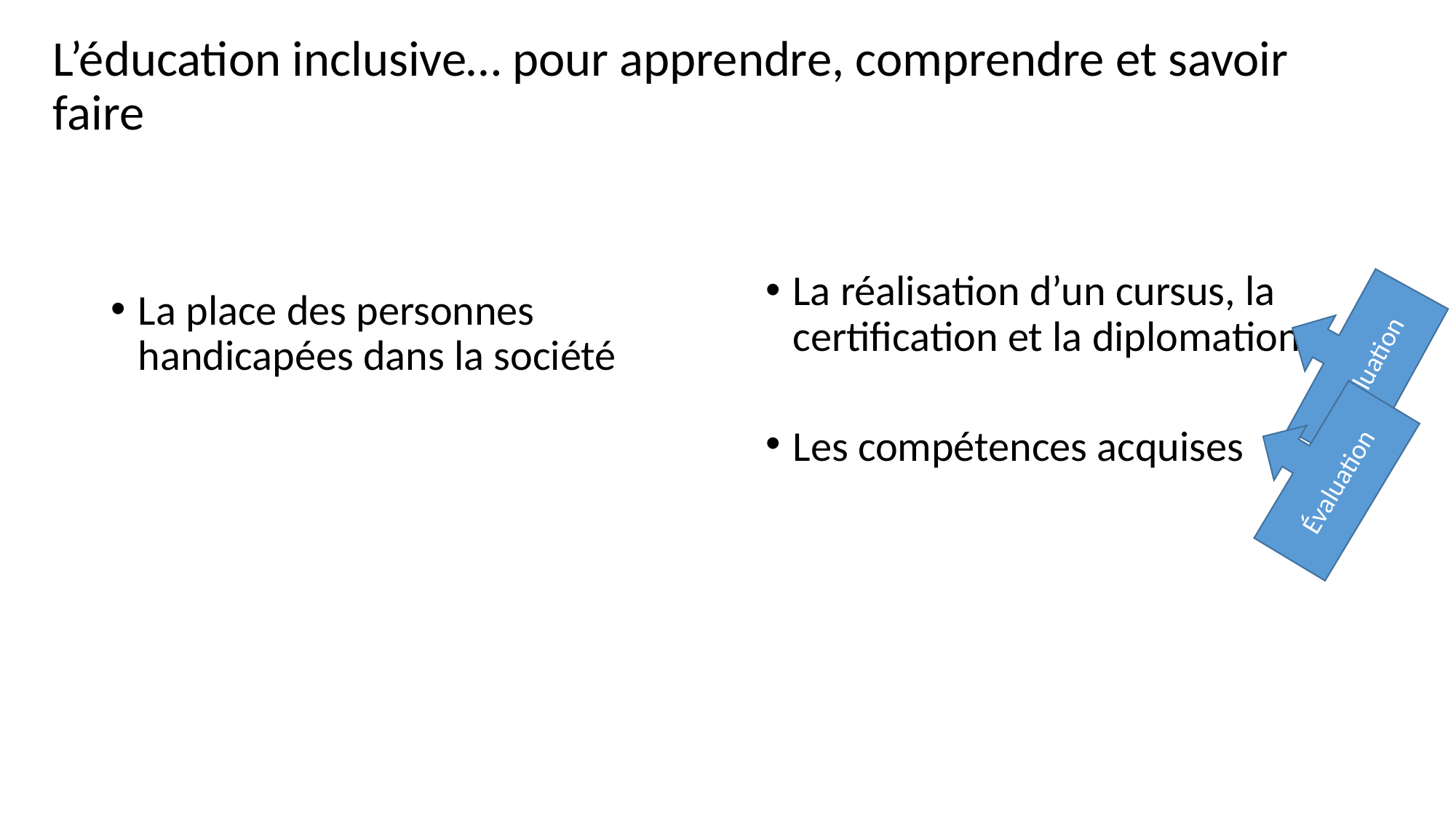

# L’éducation inclusive… pour apprendre, comprendre et savoir faire
La réalisation d’un cursus, la certification et la diplomation
La place des personnes handicapées dans la société

Évaluation
Évaluation
Les compétences acquises